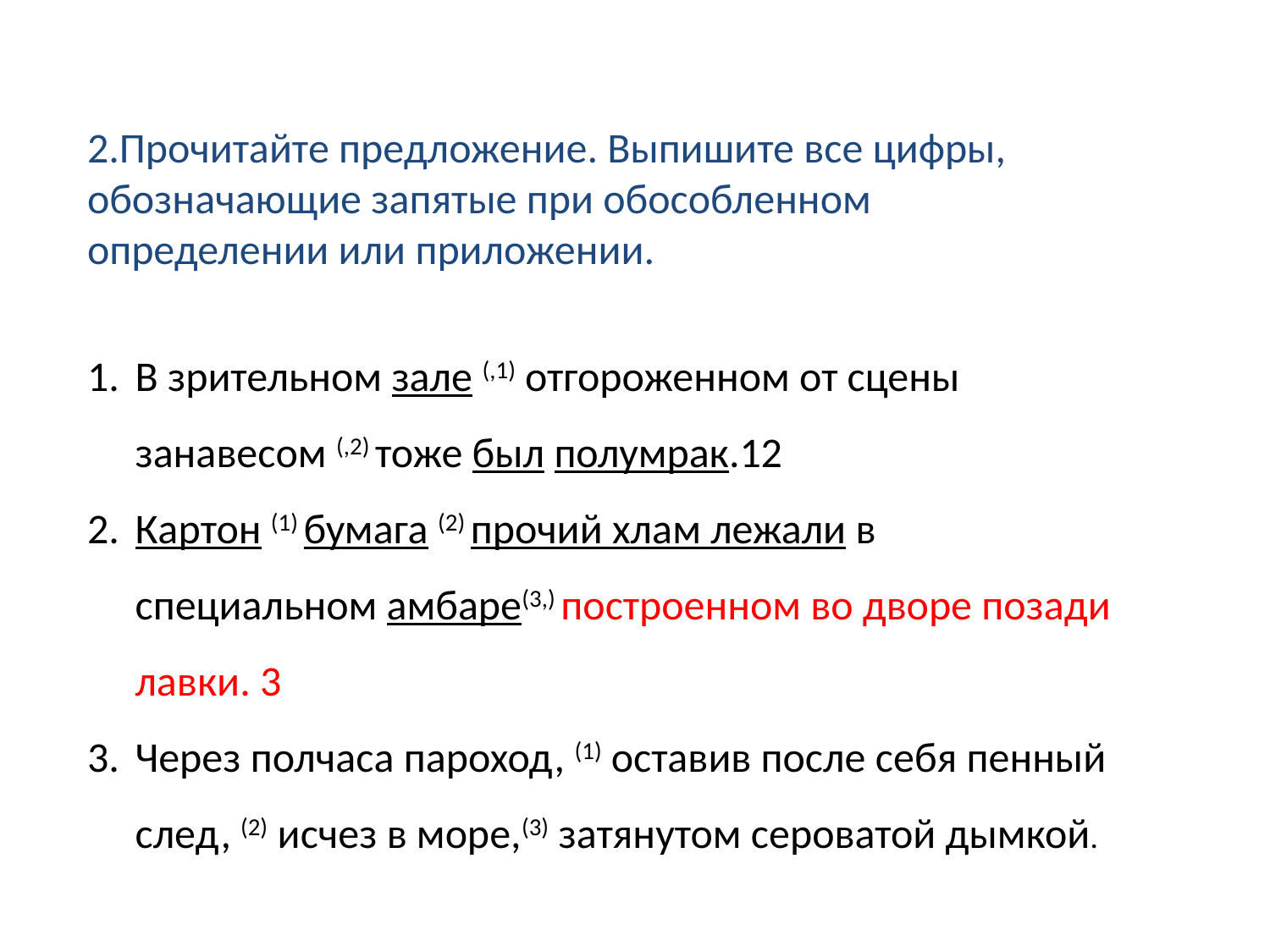

2.Прочитайте предложение. Выпишите все цифры, обозначающие запятые при обособленном определении или приложении.

В зрительном зале (,1) отгороженном от сцены занавесом (,2) тоже был полумрак.12
Картон (1) бумага (2) прочий хлам лежали в специальном амбаре(3,) построенном во дворе позади лавки. 3
Через полчаса пароход, (1) оставив после себя пенный след, (2) исчез в море,(3) затянутом сероватой дымкой.